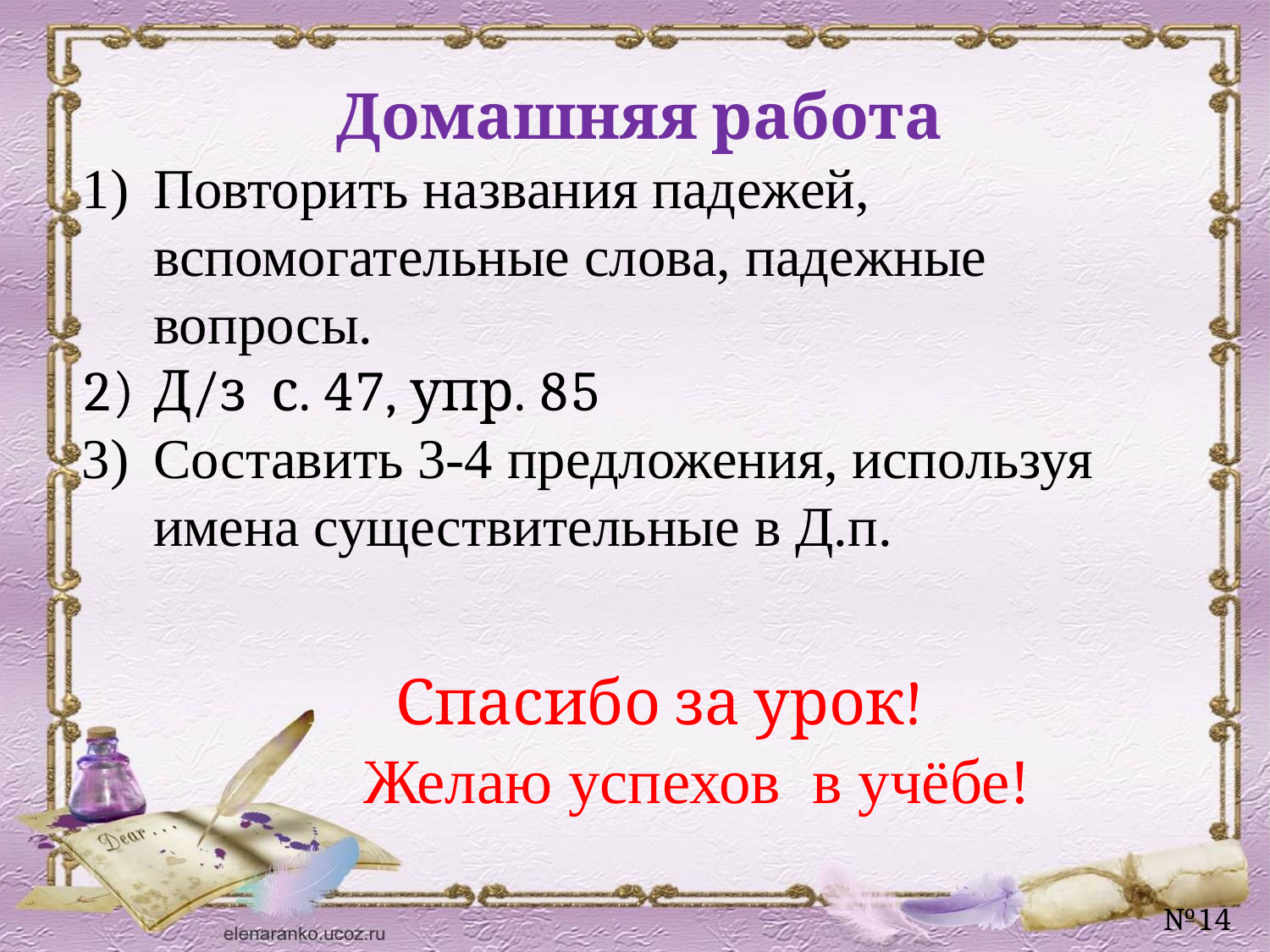

Домашняя работа
Повторить названия падежей, вспомогательные слова, падежные вопросы.
Д/з  с. 47, упр. 85
Составить 3-4 предложения, используя имена существительные в Д.п.

Спасибо за урок!
Желаю успехов  в учёбе!
№14